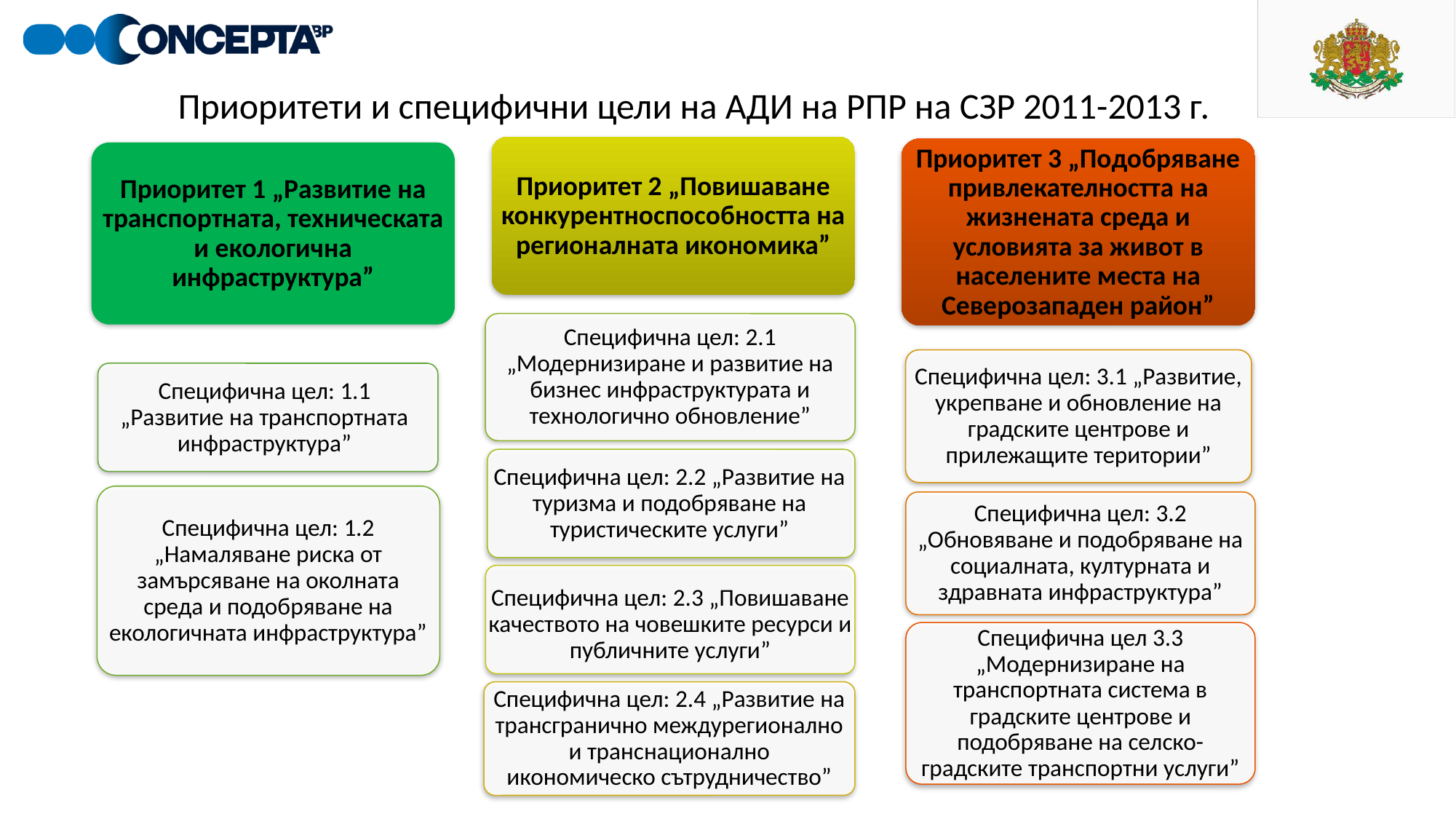

Приоритети и специфични цели на АДИ на РПР на СЗР 2011-2013 г.

Приоритет 2 „Повишаване конкурентноспособността на регионалната икономика”

Приоритет 3 „Подобряване привлекателността на жизнената среда и условията за живот в населените места на Северозападен район”

Приоритет 1 „Развитие на транспортната, техническата и екологична инфраструктура”

Специфична цел: 2.1 „Модернизиране и развитие на бизнес инфраструктурата и технологично обновление”

Специфична цел: 3.1 „Развитие, укрепване и обновление на градските центрове и прилежащите територии”

Специфична цел: 1.1 „Развитие на транспортната инфраструктура”

Специфична цел: 2.2 „Развитие на туризма и подобряване на туристическите услуги”

Специфична цел: 1.2 „Намаляване риска от замърсяване на околната среда и подобряване на екологичната инфраструктура”

Специфична цел: 3.2 „Обновяване и подобряване на социалната, културната и здравната инфраструктура”

Специфична цел: 2.3 „Повишаване качеството на човешките ресурси и публичните услуги”

Специфична цел 3.3 „Модернизиране на транспортната система в градските центрове и подобряване на селско-градските транспортни услуги”

Специфична цел: 2.4 „Развитие на трансгранично междурегионално и транснационално икономическо сътрудничество”